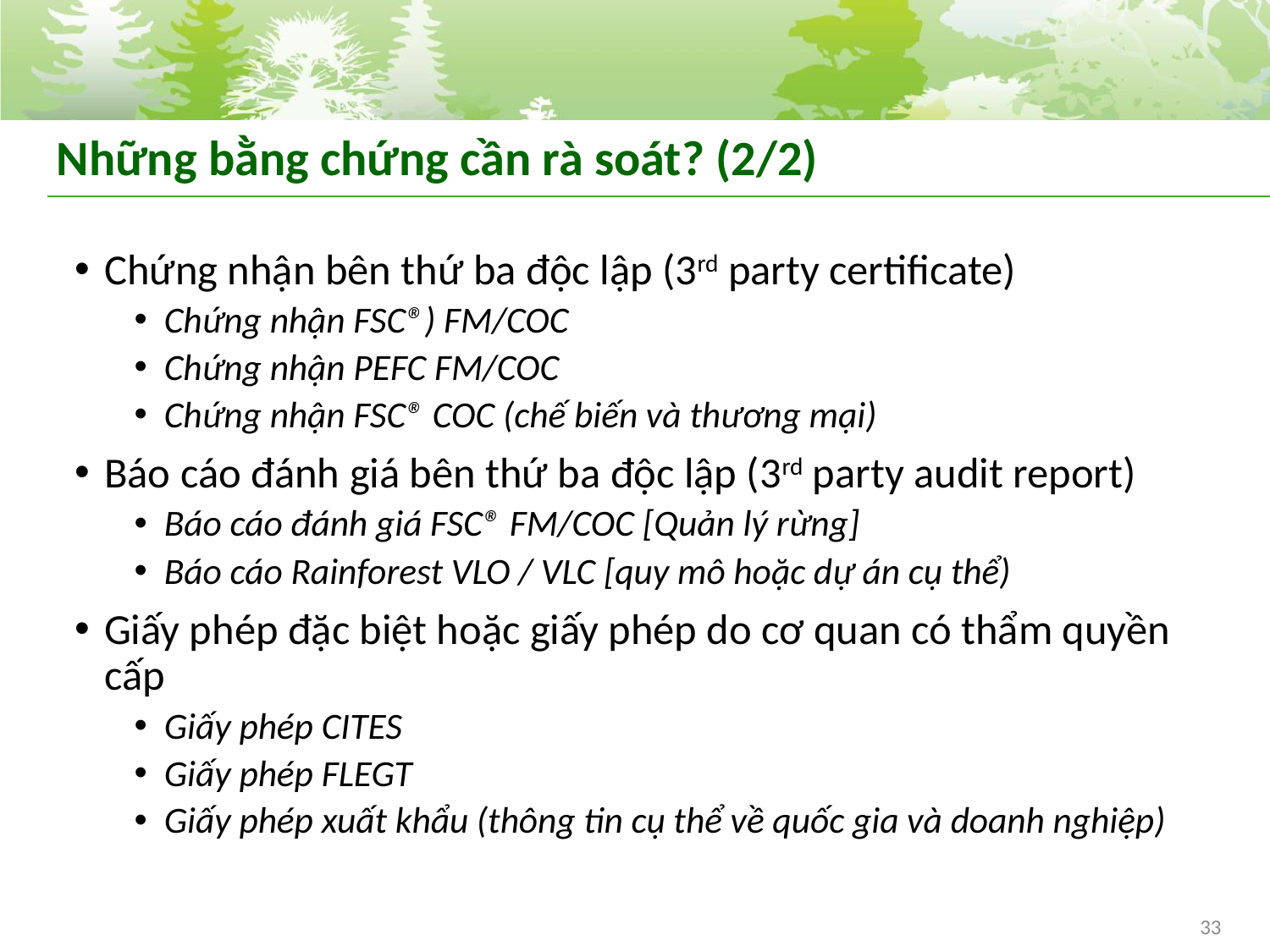

# Những bằng chứng cần rà soát? (2/2)
Chứng nhận bên thứ ba độc lập (3rd party certificate)
Chứng nhận FSC®) FM/COC
Chứng nhận PEFC FM/COC
Chứng nhận FSC® COC (chế biến và thương mại)
Báo cáo đánh giá bên thứ ba độc lập (3rd party audit report)
Báo cáo đánh giá FSC® FM/COC [Quản lý rừng]
Báo cáo Rainforest VLO / VLC [quy mô hoặc dự án cụ thể)
Giấy phép đặc biệt hoặc giấy phép do cơ quan có thẩm quyền cấp
Giấy phép CITES
Giấy phép FLEGT
Giấy phép xuất khẩu (thông tin cụ thể về quốc gia và doanh nghiệp)

33